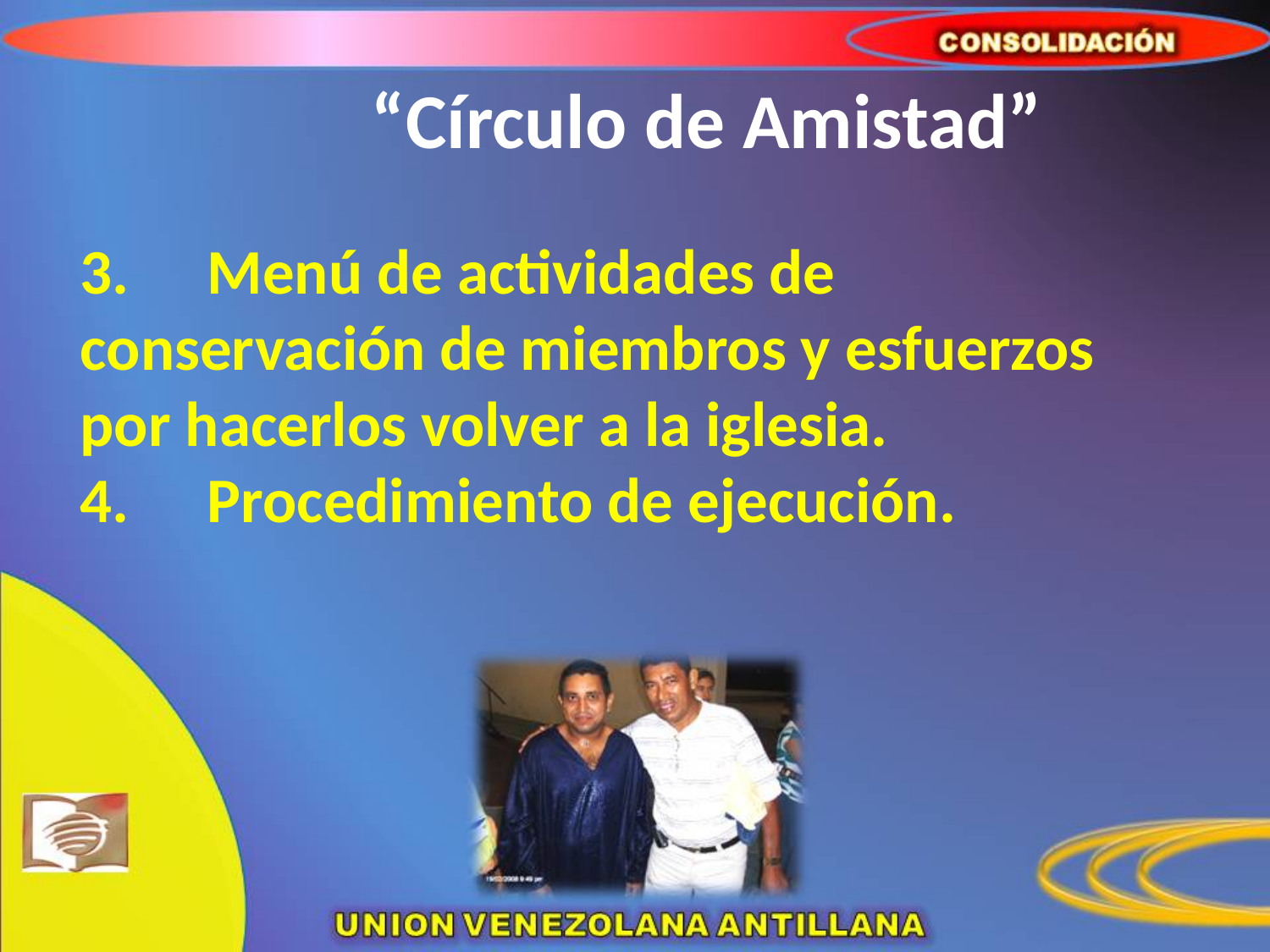

# “Círculo de Amistad”
	3.	Menú de actividades de conservación de miembros y esfuerzos por hacerlos volver a la iglesia.
4.	Procedimiento de ejecución.